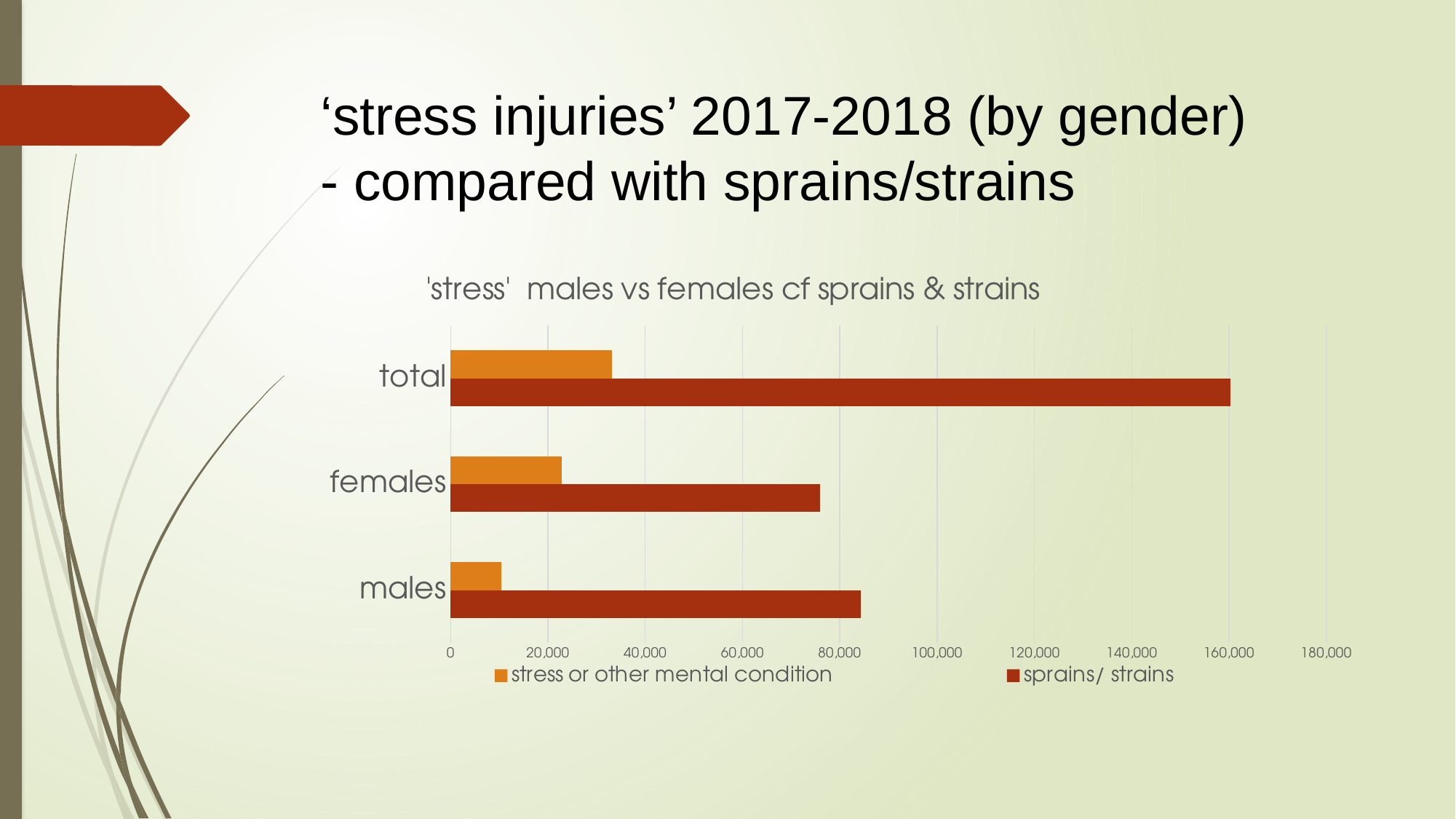

# ‘stress injuries’ 2017-2018 (by gender) - compared with sprains/strains

### Chart: 'stress'  males vs females cf sprains & strains

| Category | sprains/ strains | stress or other mental condition |
|---|---|---|
| males | 84300.0 | 10400.0 |
| females | 76000.0 | 22800.0 |
| total | 160300.0 | 33200.0 |